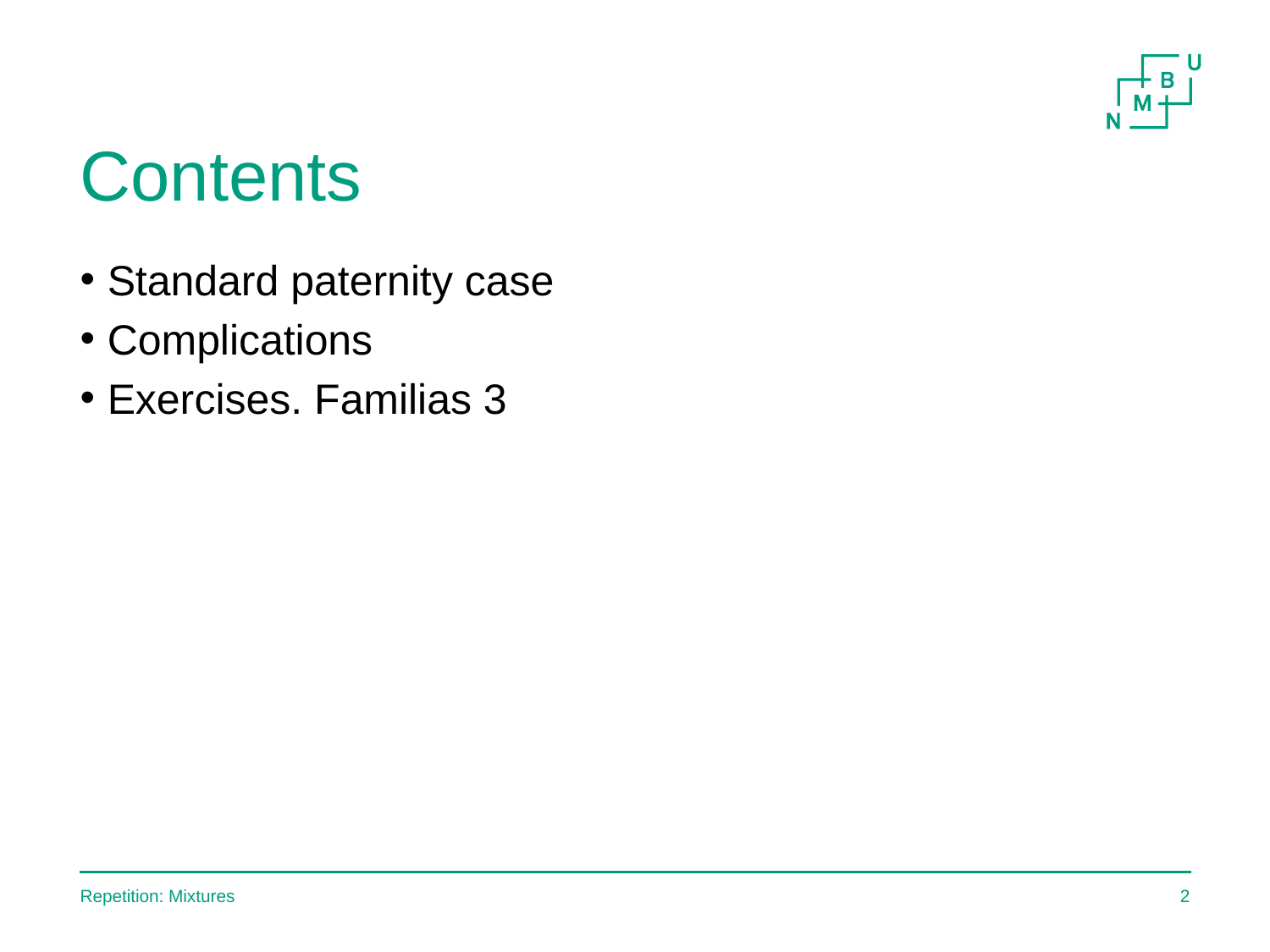

# Contents
Standard paternity case
Complications
Exercises. Familias 3
Repetition: Mixtures
2